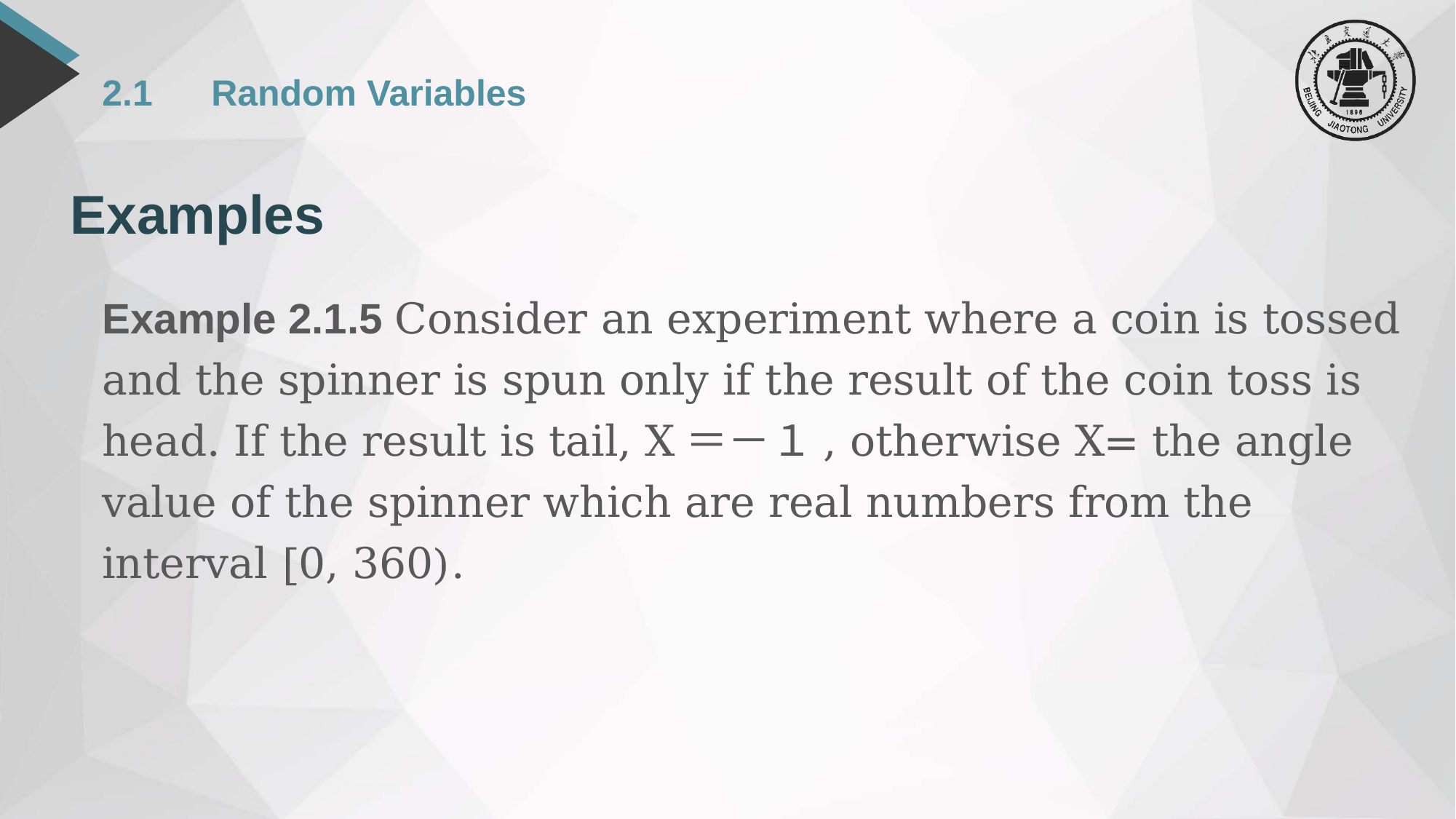

# 2.1	Random Variables
Examples
Example 2.1.5 Consider an experiment where a coin is tossed and the spinner is spun only if the result of the coin toss is head. If the result is tail, X＝－１, otherwise X= the angle value of the spinner which are real numbers from the interval [0, 360).